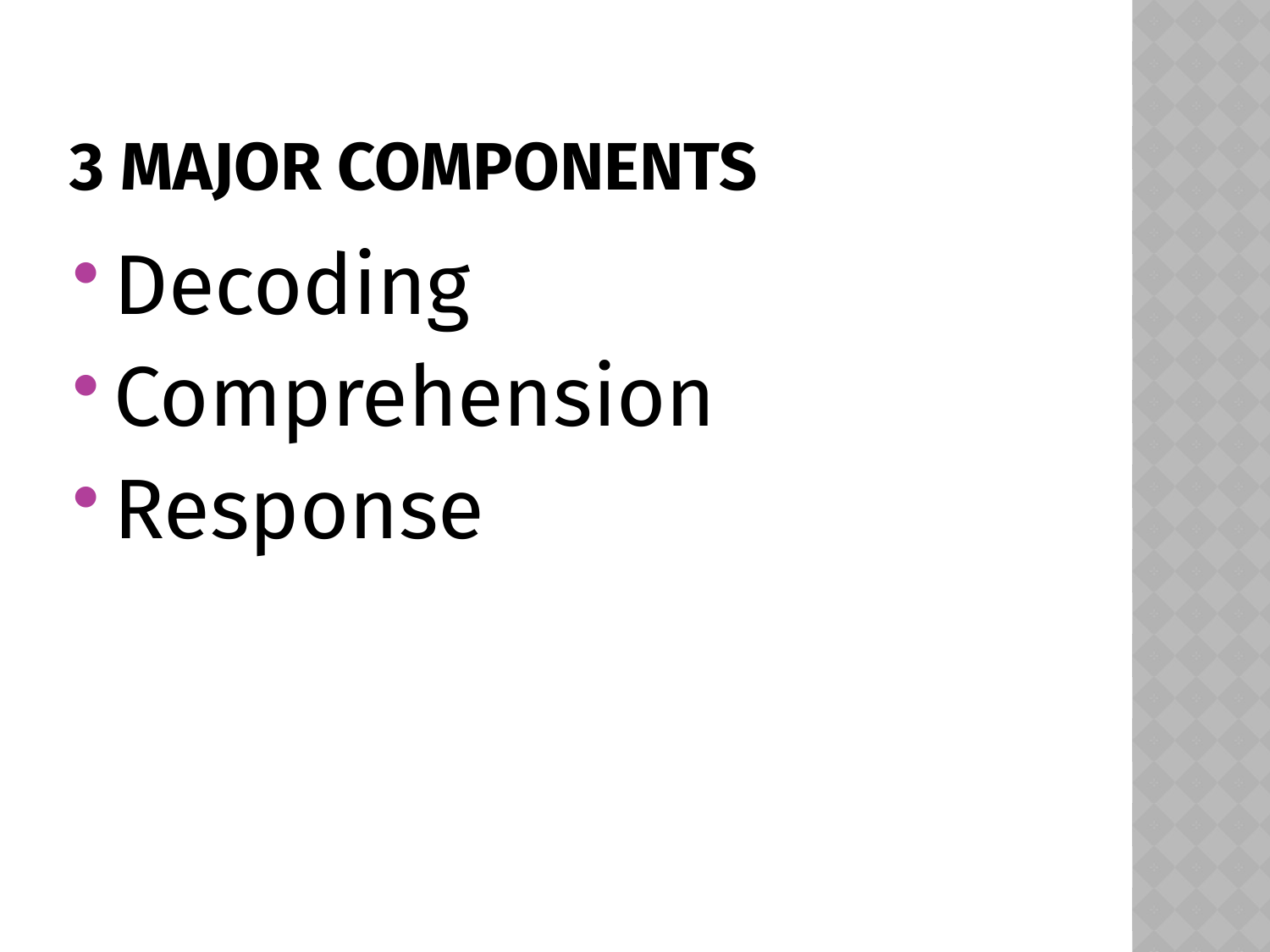

# 3 major components
Decoding
Comprehension
Response